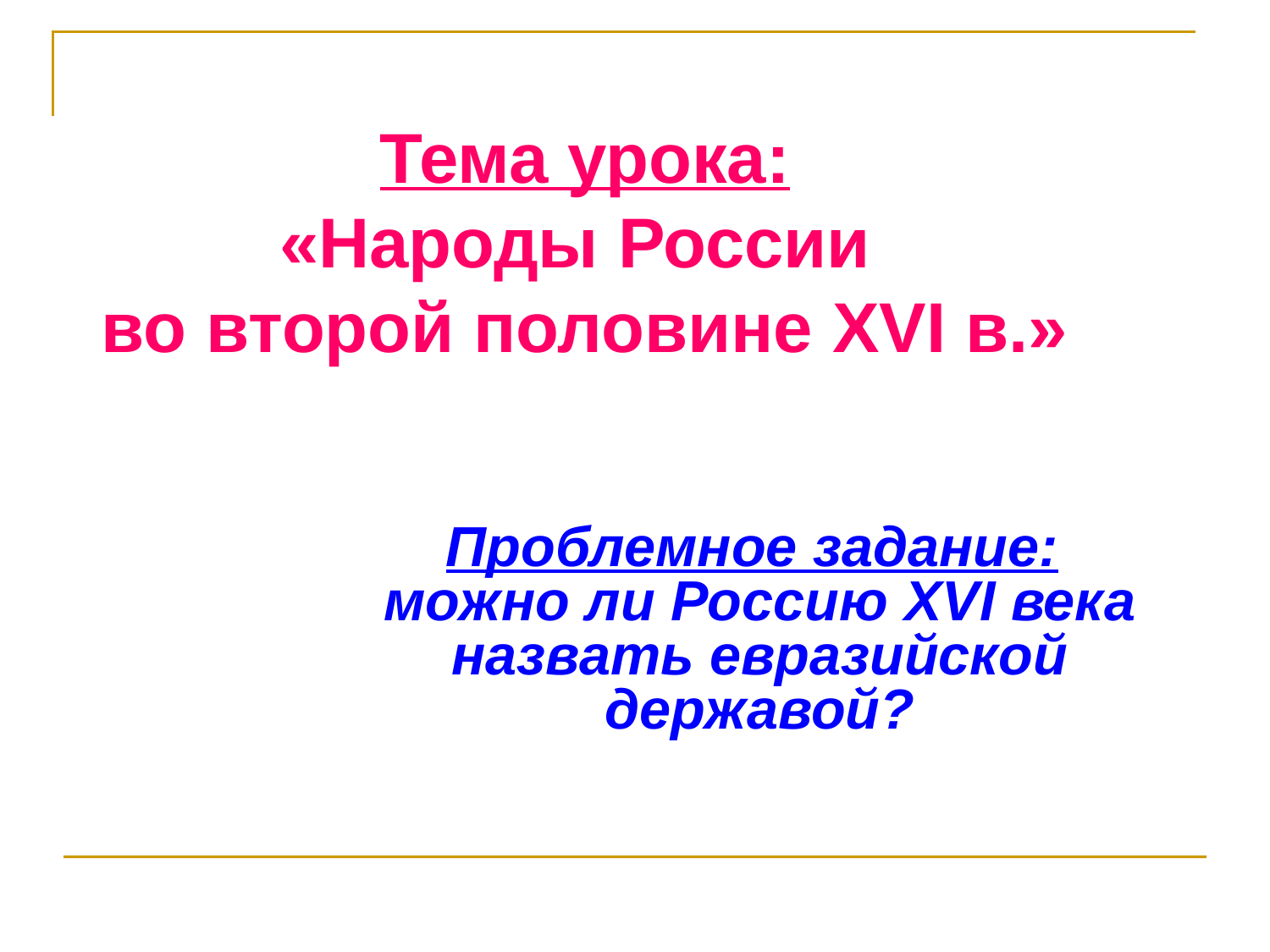

Тема урока:
«Народы России
во второй половине XVI в.»
Проблемное задание:
можно ли Россию XVI века назвать евразийской державой?